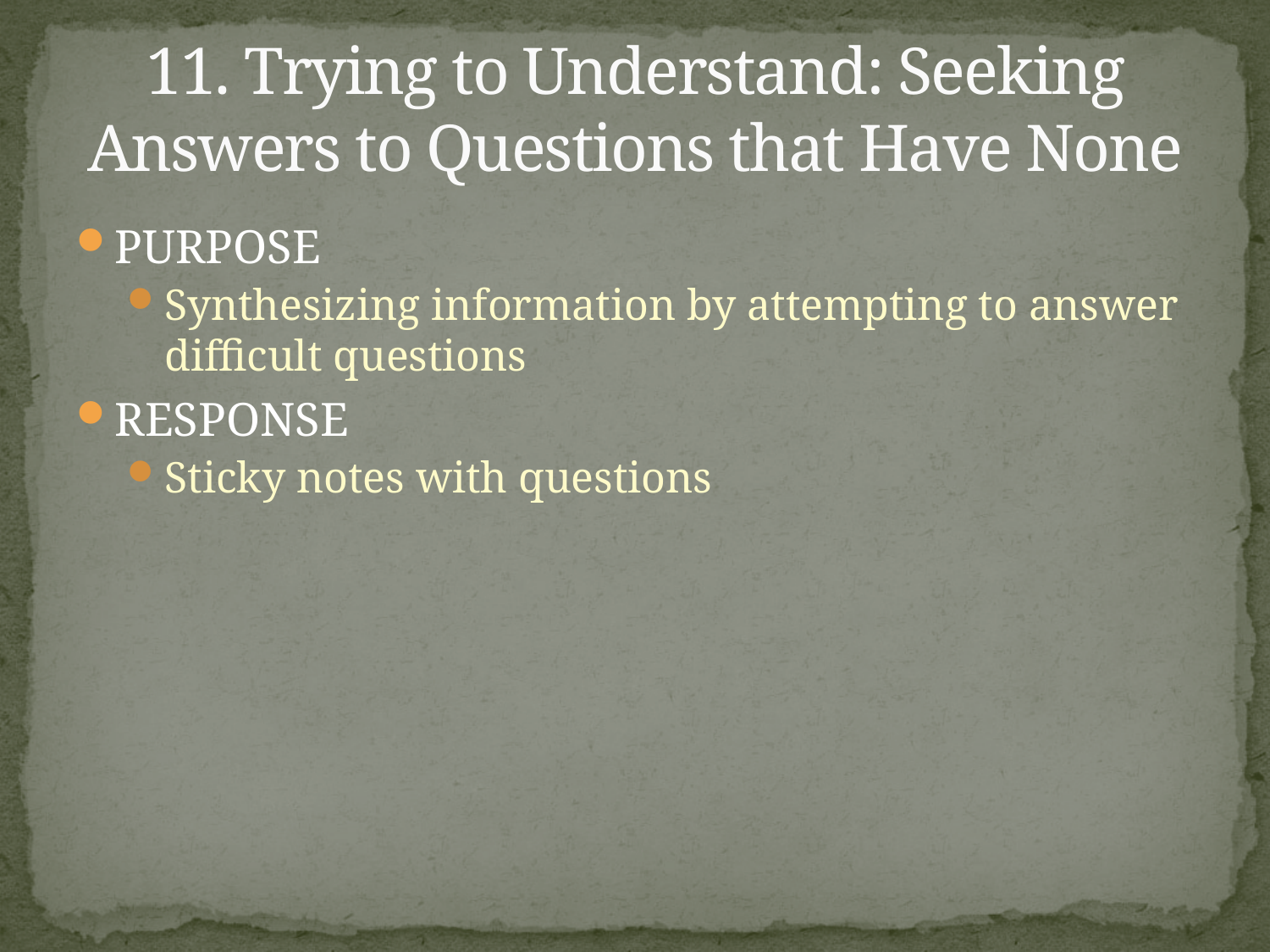

# 11. Trying to Understand: Seeking Answers to Questions that Have None
PURPOSE
Synthesizing information by attempting to answer difficult questions
RESPONSE
Sticky notes with questions